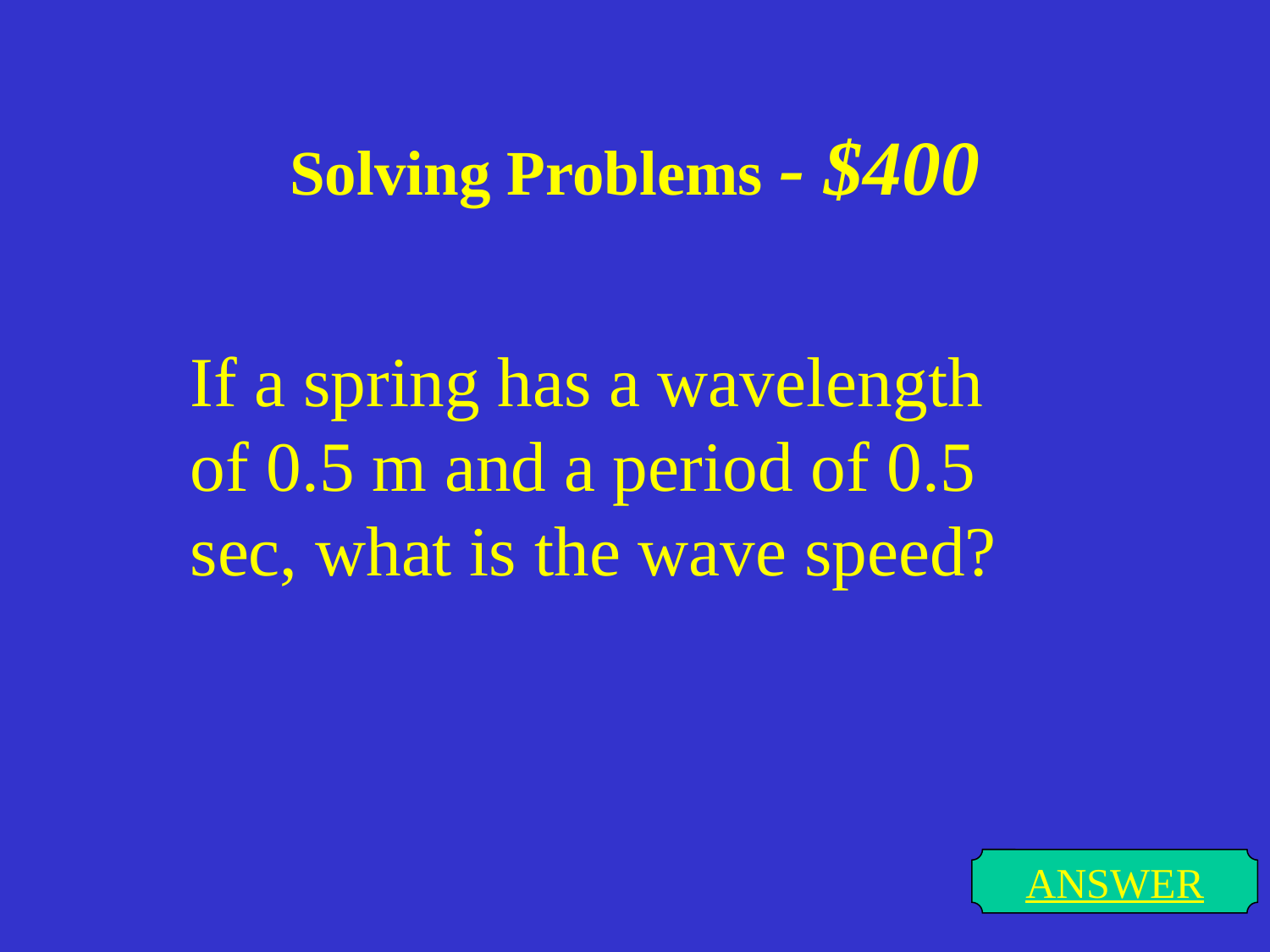

# Solving Problems - $400
If a spring has a wavelength of 0.5 m and a period of 0.5 sec, what is the wave speed?

ANSWER